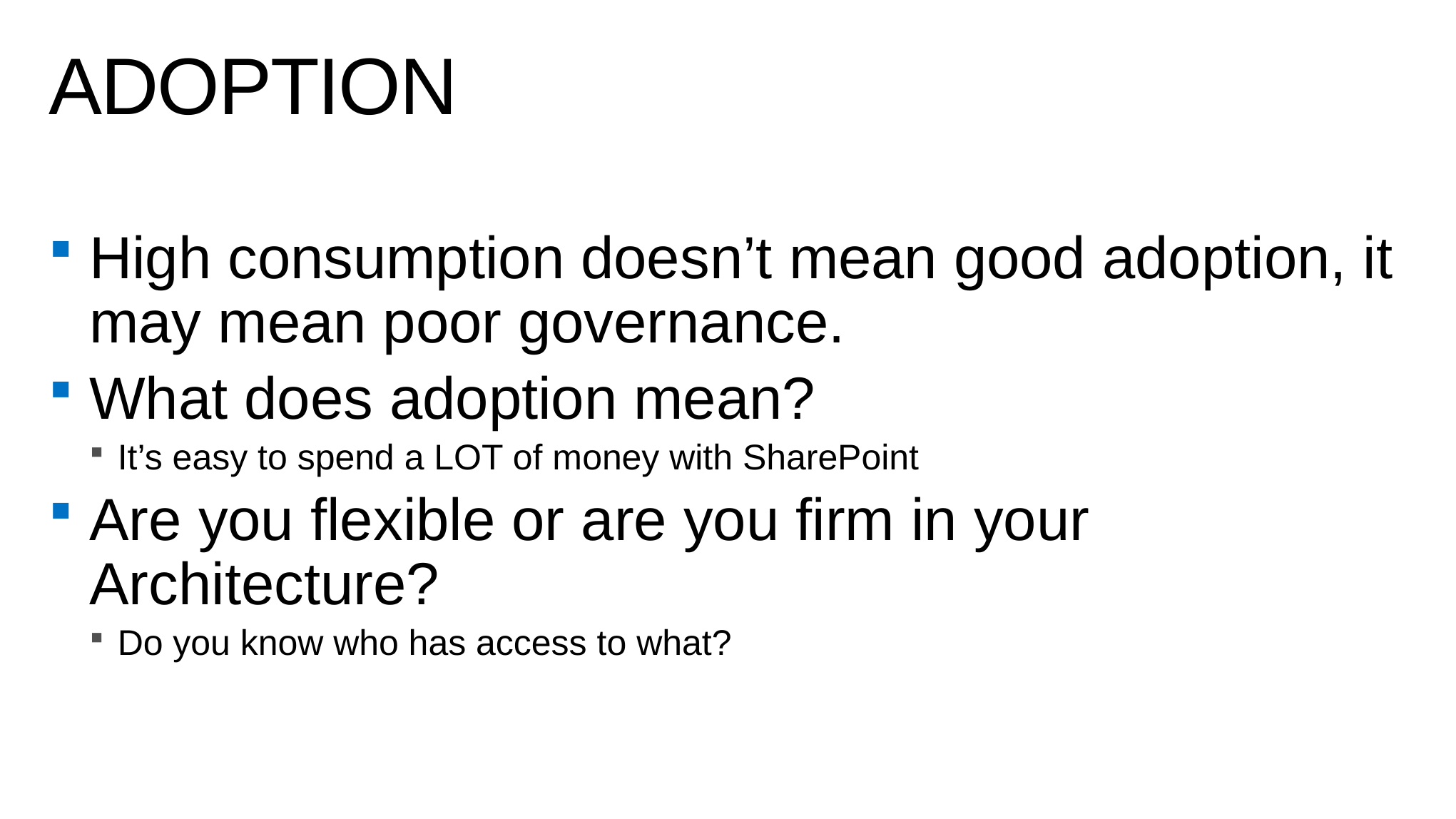

# ADOPTION
High consumption doesn’t mean good adoption, it may mean poor governance.
What does adoption mean?
It’s easy to spend a LOT of money with SharePoint
Are you flexible or are you firm in your Architecture?
Do you know who has access to what?